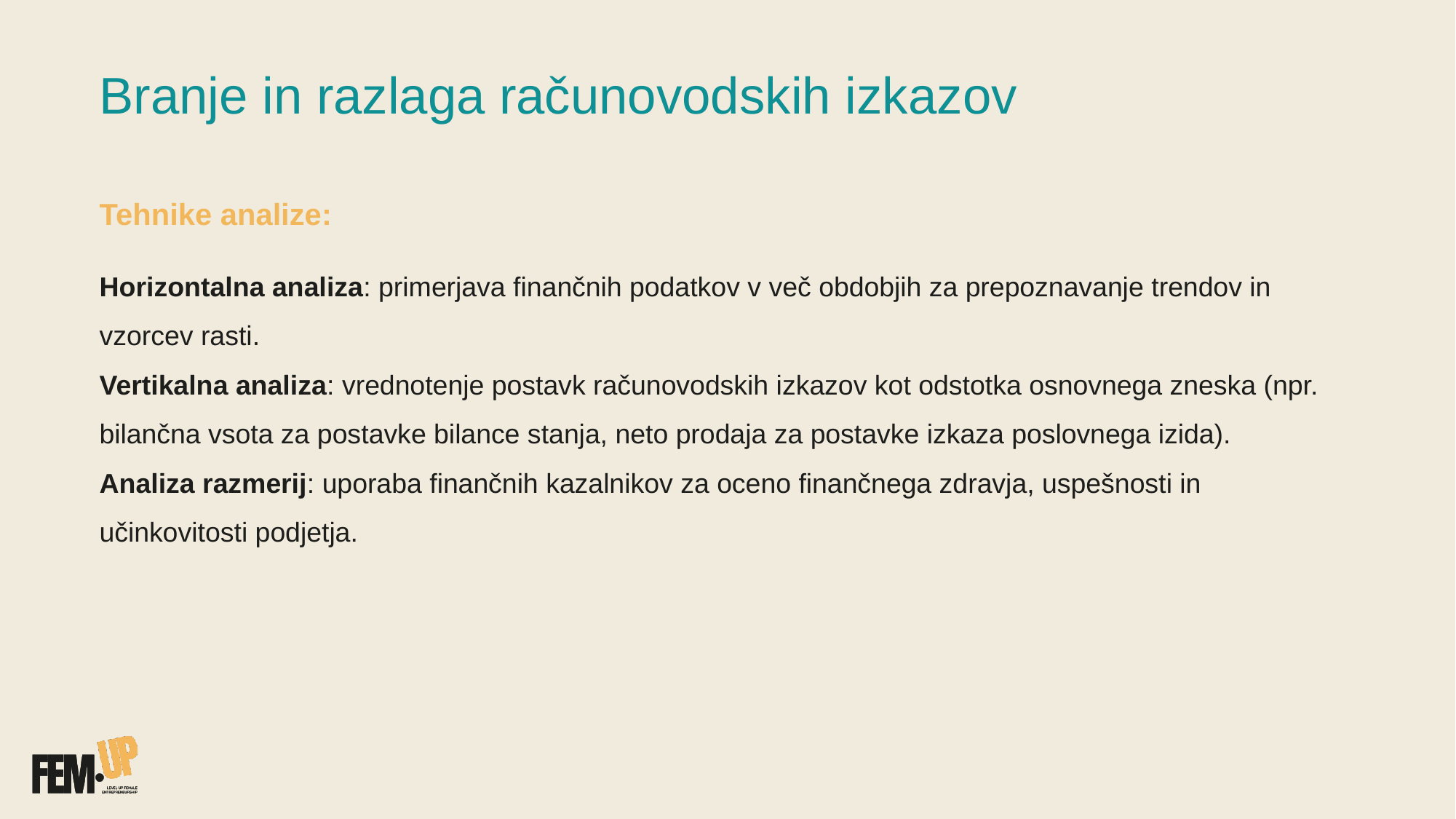

# Branje in razlaga računovodskih izkazov
Tehnike analize:

Horizontalna analiza: primerjava finančnih podatkov v več obdobjih za prepoznavanje trendov in vzorcev rasti.
Vertikalna analiza: vrednotenje postavk računovodskih izkazov kot odstotka osnovnega zneska (npr. bilančna vsota za postavke bilance stanja, neto prodaja za postavke izkaza poslovnega izida).
Analiza razmerij: uporaba finančnih kazalnikov za oceno finančnega zdravja, uspešnosti in učinkovitosti podjetja.